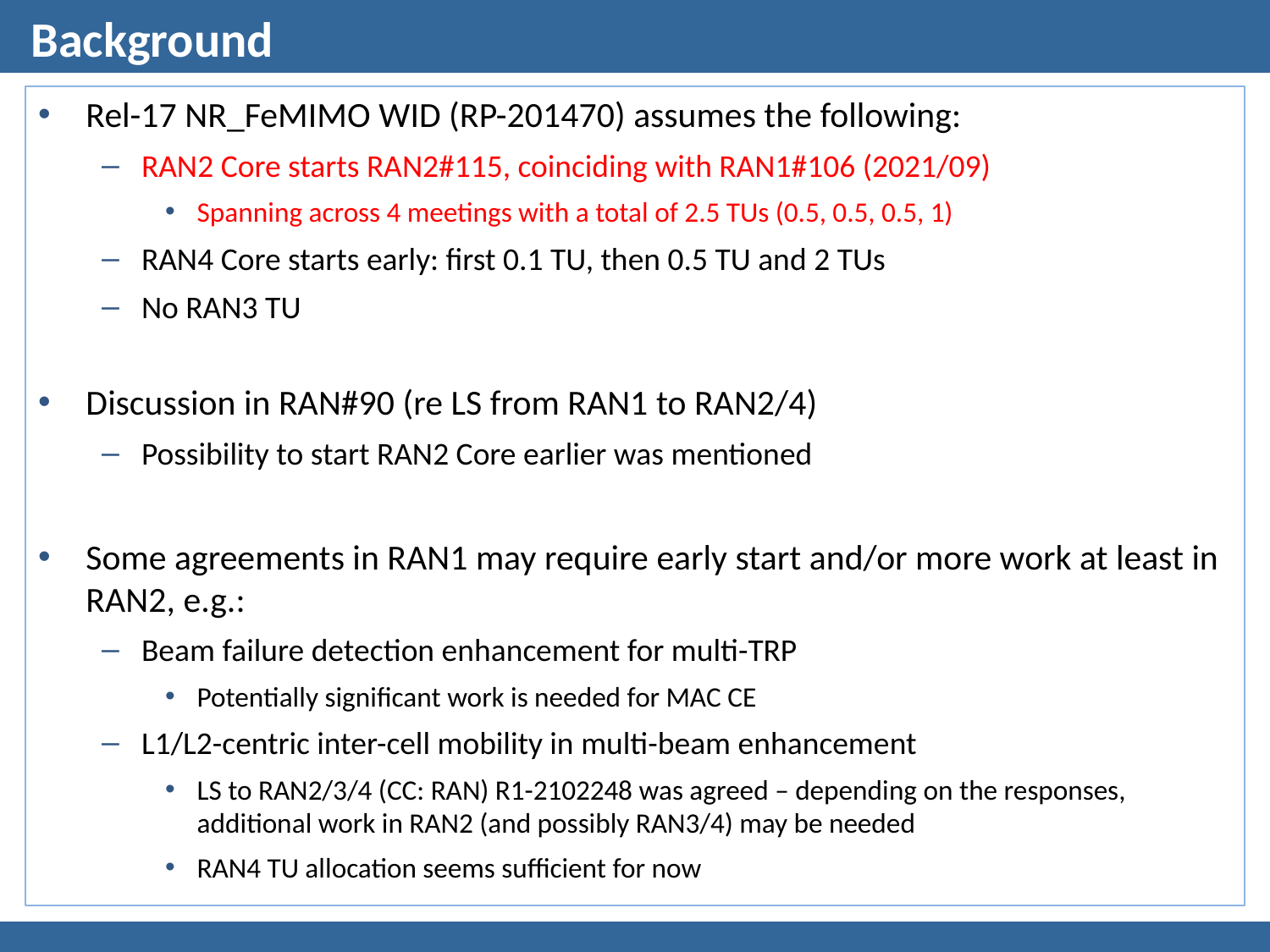

# Background
Rel-17 NR_FeMIMO WID (RP-201470) assumes the following:
RAN2 Core starts RAN2#115, coinciding with RAN1#106 (2021/09)
Spanning across 4 meetings with a total of 2.5 TUs (0.5, 0.5, 0.5, 1)
RAN4 Core starts early: first 0.1 TU, then 0.5 TU and 2 TUs
No RAN3 TU

Discussion in RAN#90 (re LS from RAN1 to RAN2/4)
Possibility to start RAN2 Core earlier was mentioned

Some agreements in RAN1 may require early start and/or more work at least in RAN2, e.g.:
Beam failure detection enhancement for multi-TRP
Potentially significant work is needed for MAC CE
L1/L2-centric inter-cell mobility in multi-beam enhancement
LS to RAN2/3/4 (CC: RAN) R1-2102248 was agreed – depending on the responses, additional work in RAN2 (and possibly RAN3/4) may be needed
RAN4 TU allocation seems sufficient for now